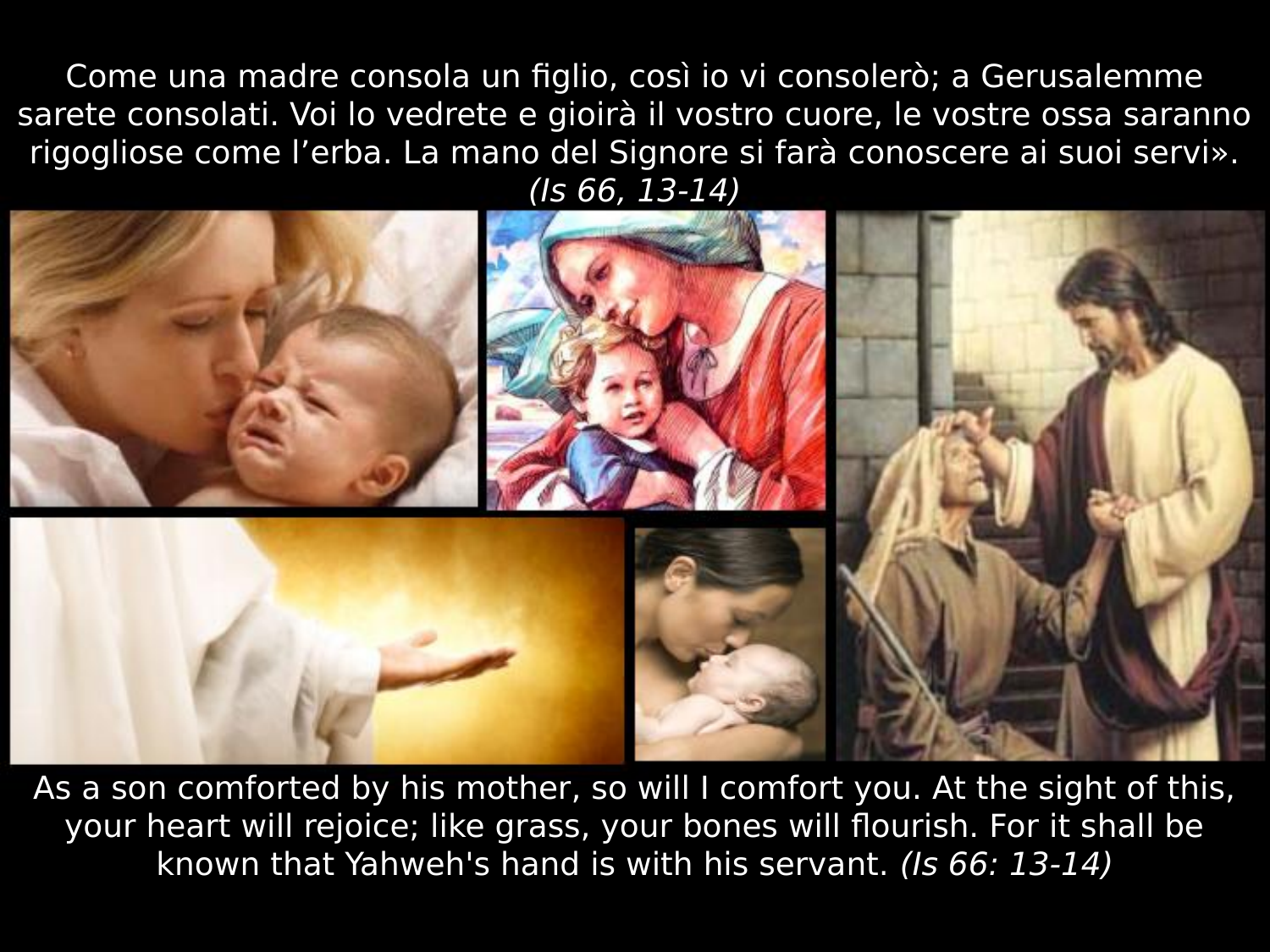

# Come una madre consola un figlio, così io vi consolerò; a Gerusalemme sarete consolati. Voi lo vedrete e gioirà il vostro cuore, le vostre ossa saranno rigogliose come l’erba. La mano del Signore si farà conoscere ai suoi servi». (Is 66, 13-14)
As a son comforted by his mother, so will I comfort you. At the sight of this, your heart will rejoice; like grass, your bones will flourish. For it shall be known that Yahweh's hand is with his servant. (Is 66: 13-14)